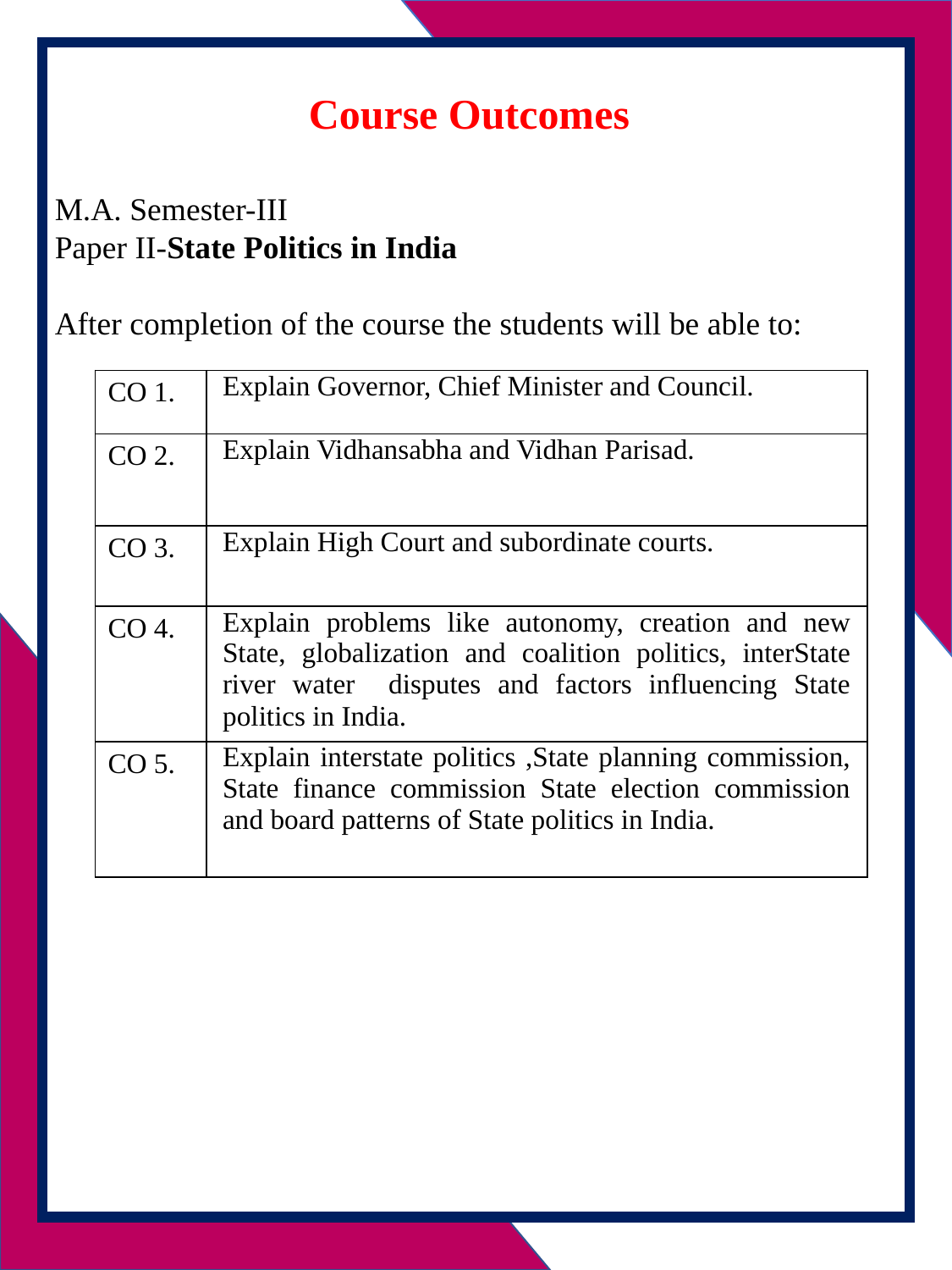

Course Outcomes

M.A. Semester-III
Paper II-State Politics in India

After completion of the course the students will be able to:

| CO 1. | Explain Governor, Chief Minister and Council. |
| --- | --- |
| CO 2. | Explain Vidhansabha and Vidhan Parisad. |
| CO 3. | Explain High Court and subordinate courts. |
| CO 4. | Explain problems like autonomy, creation and new State, globalization and coalition politics, interState river water disputes and factors influencing State politics in India. |
| CO 5. | Explain interstate politics ,State planning commission, State finance commission State election commission and board patterns of State politics in India. |